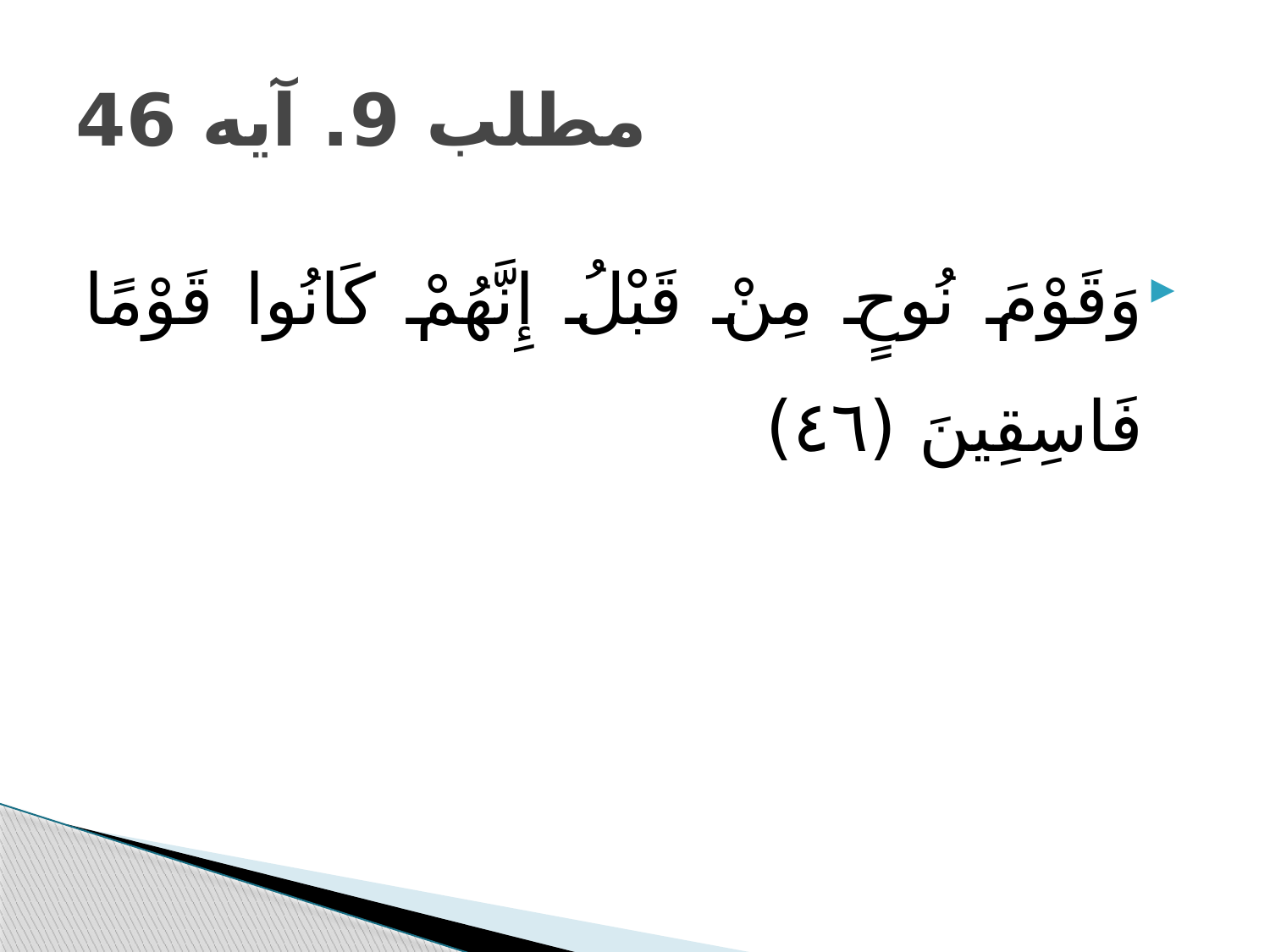

# مطلب 9. آیه 46
وَقَوْمَ نُوحٍ مِنْ قَبْلُ إِنَّهُمْ كَانُوا قَوْمًا فَاسِقِينَ (٤٦)